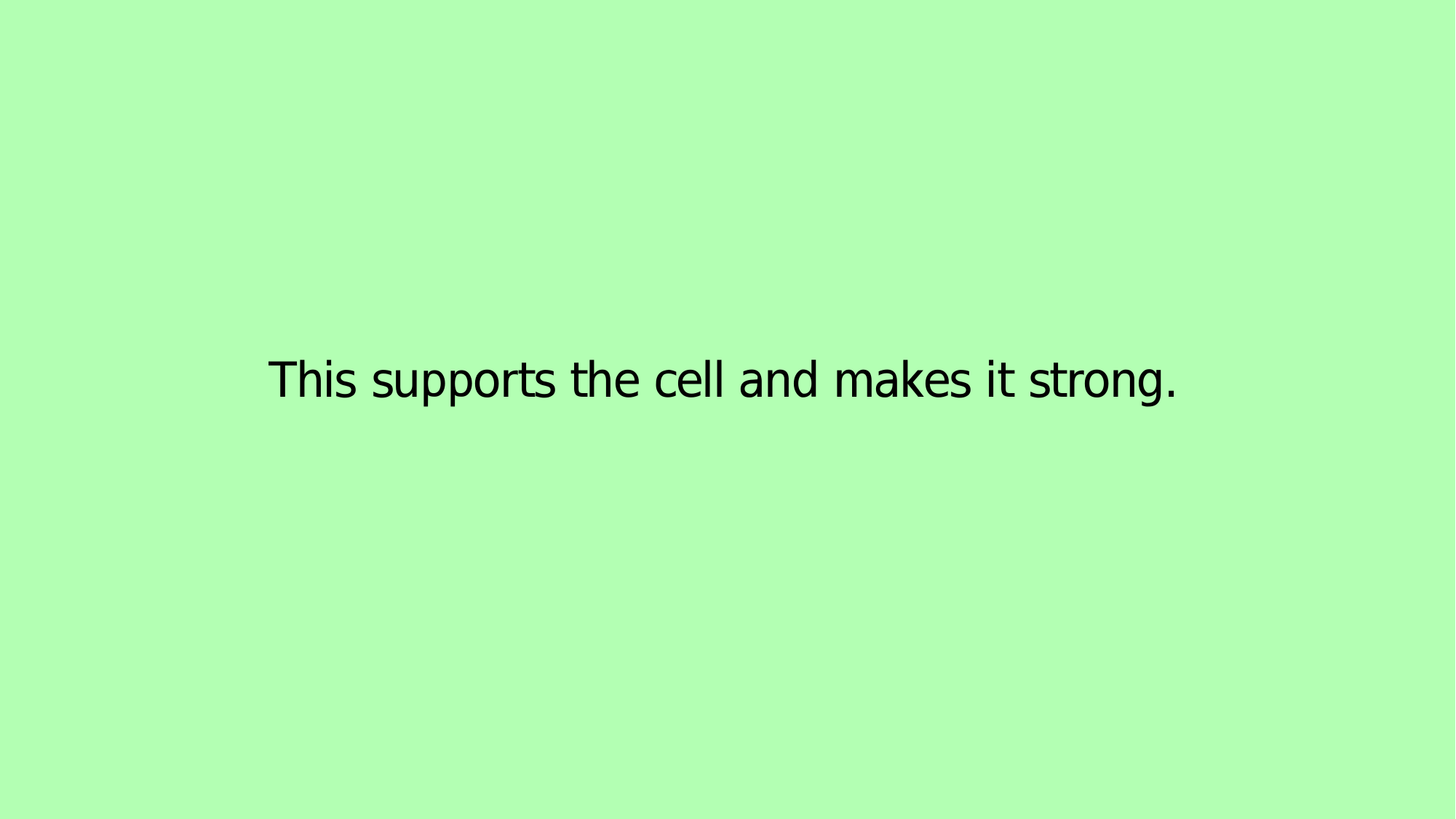

# This supports the cell and makes it strong.